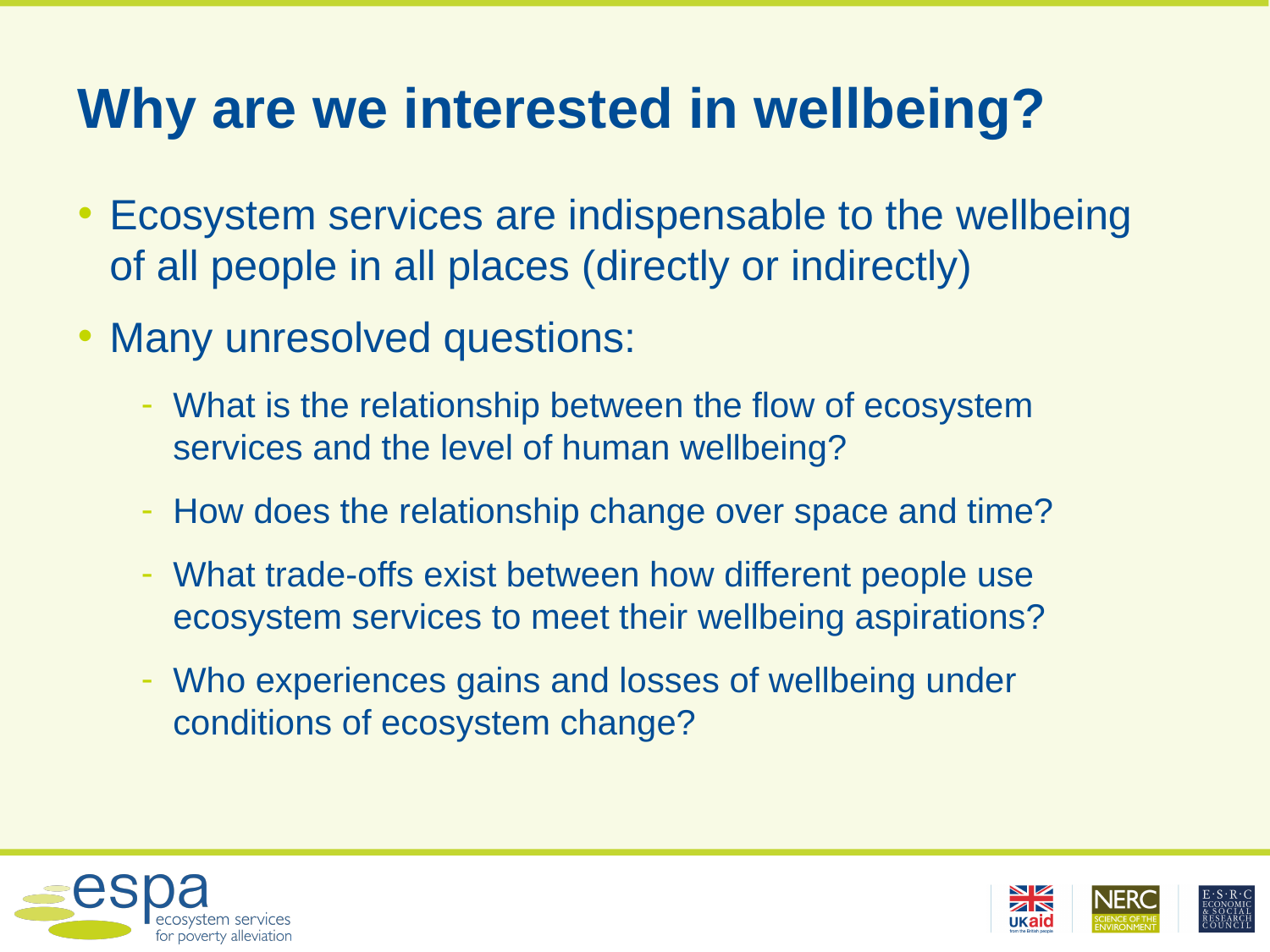

# Why are we interested in wellbeing?
Ecosystem services are indispensable to the wellbeing of all people in all places (directly or indirectly)
Many unresolved questions:
What is the relationship between the flow of ecosystem services and the level of human wellbeing?
How does the relationship change over space and time?
What trade-offs exist between how different people use ecosystem services to meet their wellbeing aspirations?
Who experiences gains and losses of wellbeing under conditions of ecosystem change?